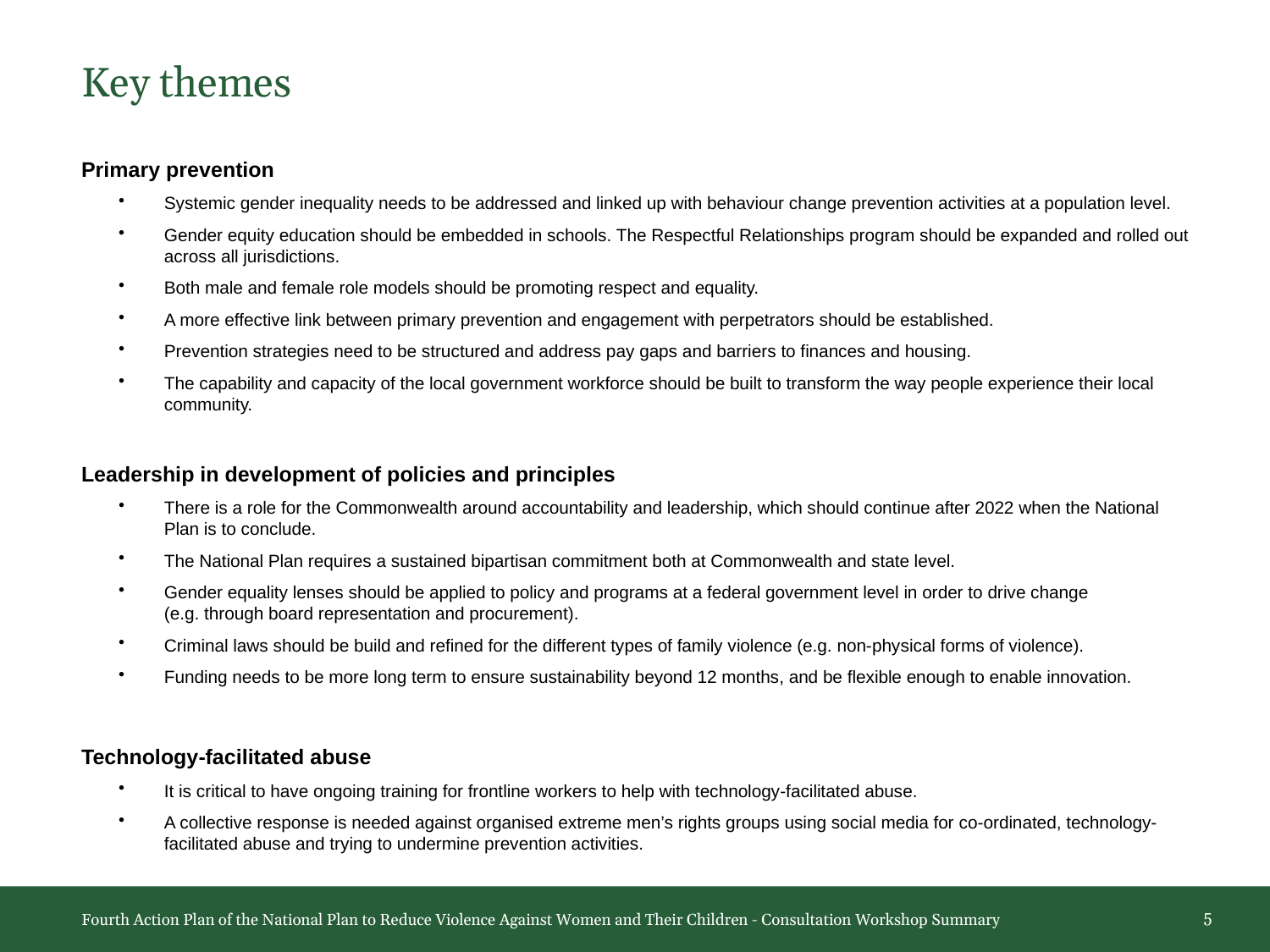

# Key themes
Primary prevention
Systemic gender inequality needs to be addressed and linked up with behaviour change prevention activities at a population level.
Gender equity education should be embedded in schools. The Respectful Relationships program should be expanded and rolled out across all jurisdictions.
Both male and female role models should be promoting respect and equality.
A more effective link between primary prevention and engagement with perpetrators should be established.
Prevention strategies need to be structured and address pay gaps and barriers to finances and housing.
The capability and capacity of the local government workforce should be built to transform the way people experience their local community.

Leadership in development of policies and principles
There is a role for the Commonwealth around accountability and leadership, which should continue after 2022 when the National Plan is to conclude.
The National Plan requires a sustained bipartisan commitment both at Commonwealth and state level.
Gender equality lenses should be applied to policy and programs at a federal government level in order to drive change
(e.g. through board representation and procurement).
Criminal laws should be build and refined for the different types of family violence (e.g. non-physical forms of violence).
Funding needs to be more long term to ensure sustainability beyond 12 months, and be flexible enough to enable innovation.

Technology-facilitated abuse
It is critical to have ongoing training for frontline workers to help with technology-facilitated abuse.
A collective response is needed against organised extreme men’s rights groups using social media for co-ordinated, technology-facilitated abuse and trying to undermine prevention activities.
5
Fourth Action Plan of the National Plan to Reduce Violence Against Women and Their Children - Consultation Workshop Summary